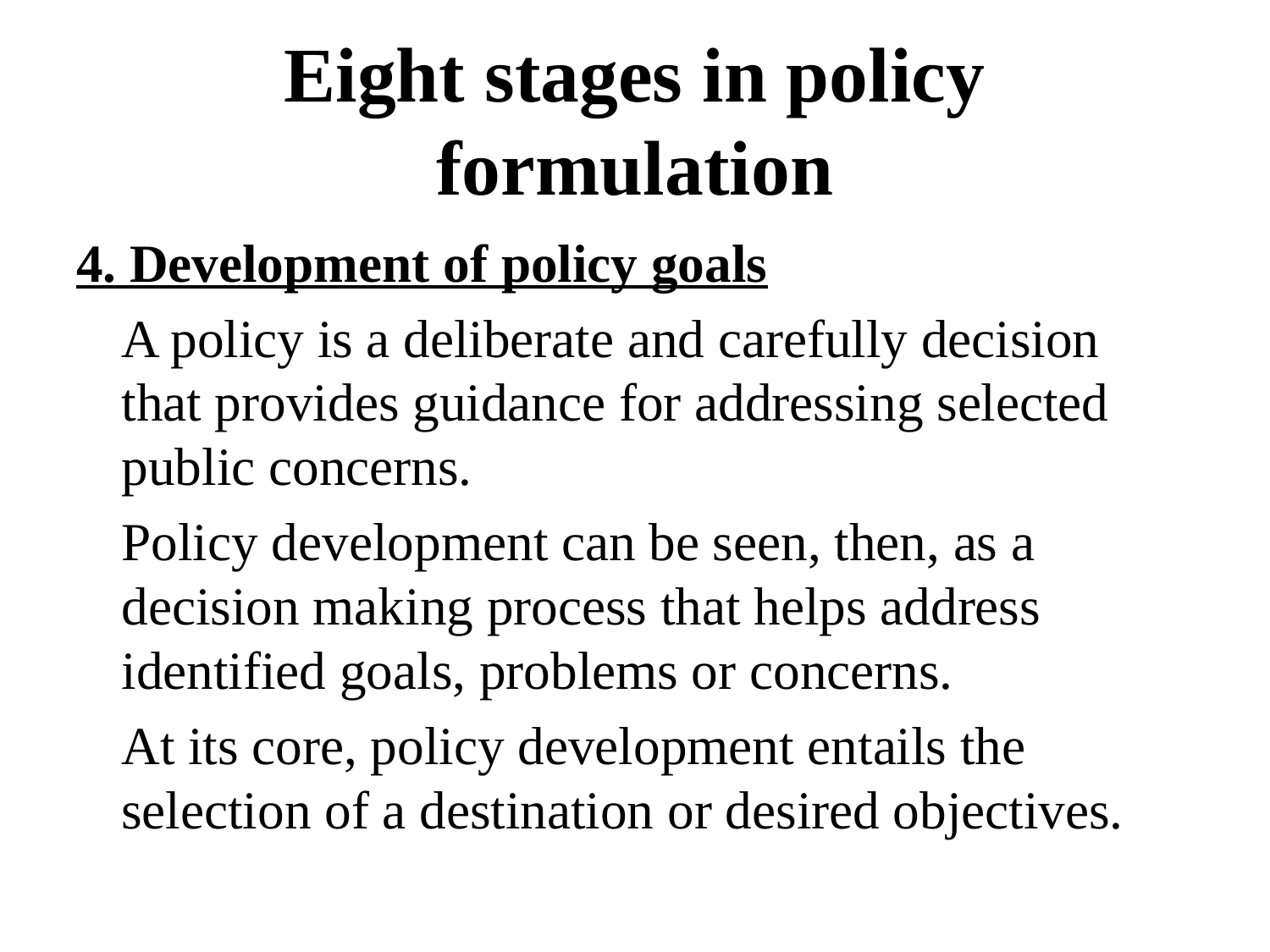

# Eight stages in policy formulation
4. Development of policy goals
	A policy is a deliberate and carefully decision that provides guidance for addressing selected public concerns.
	Policy development can be seen, then, as a decision making process that helps address identified goals, problems or concerns.
	At its core, policy development entails the selection of a destination or desired objectives.